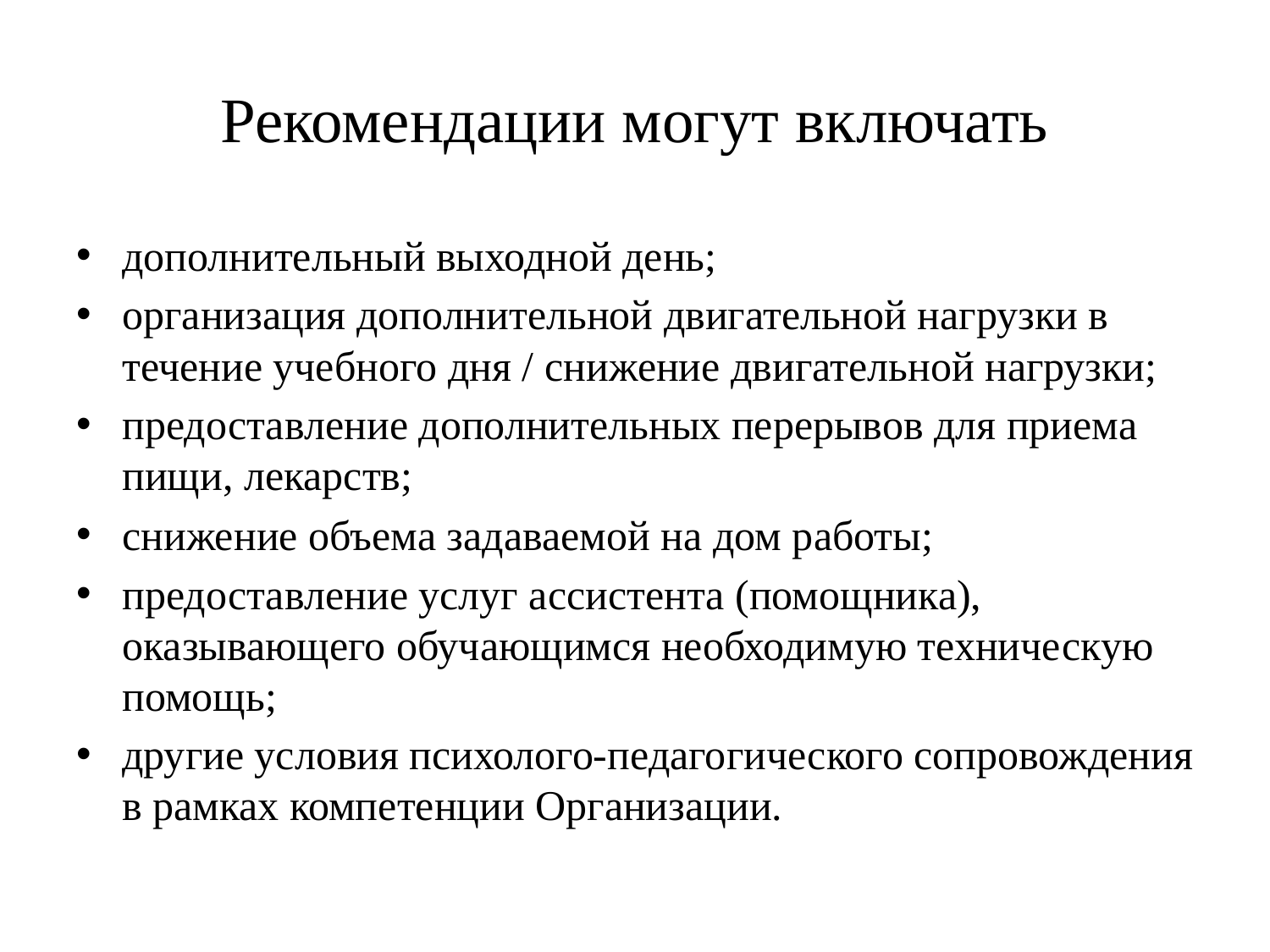

# Рекомендации могут включать
дополнительный выходной день;
организация дополнительной двигательной нагрузки в течение учебного дня / снижение двигательной нагрузки;
предоставление дополнительных перерывов для приема пищи, лекарств;
снижение объема задаваемой на дом работы;
предоставление услуг ассистента (помощника), оказывающего обучающимся необходимую техническую помощь;
другие условия психолого-педагогического сопровождения в рамках компетенции Организации.